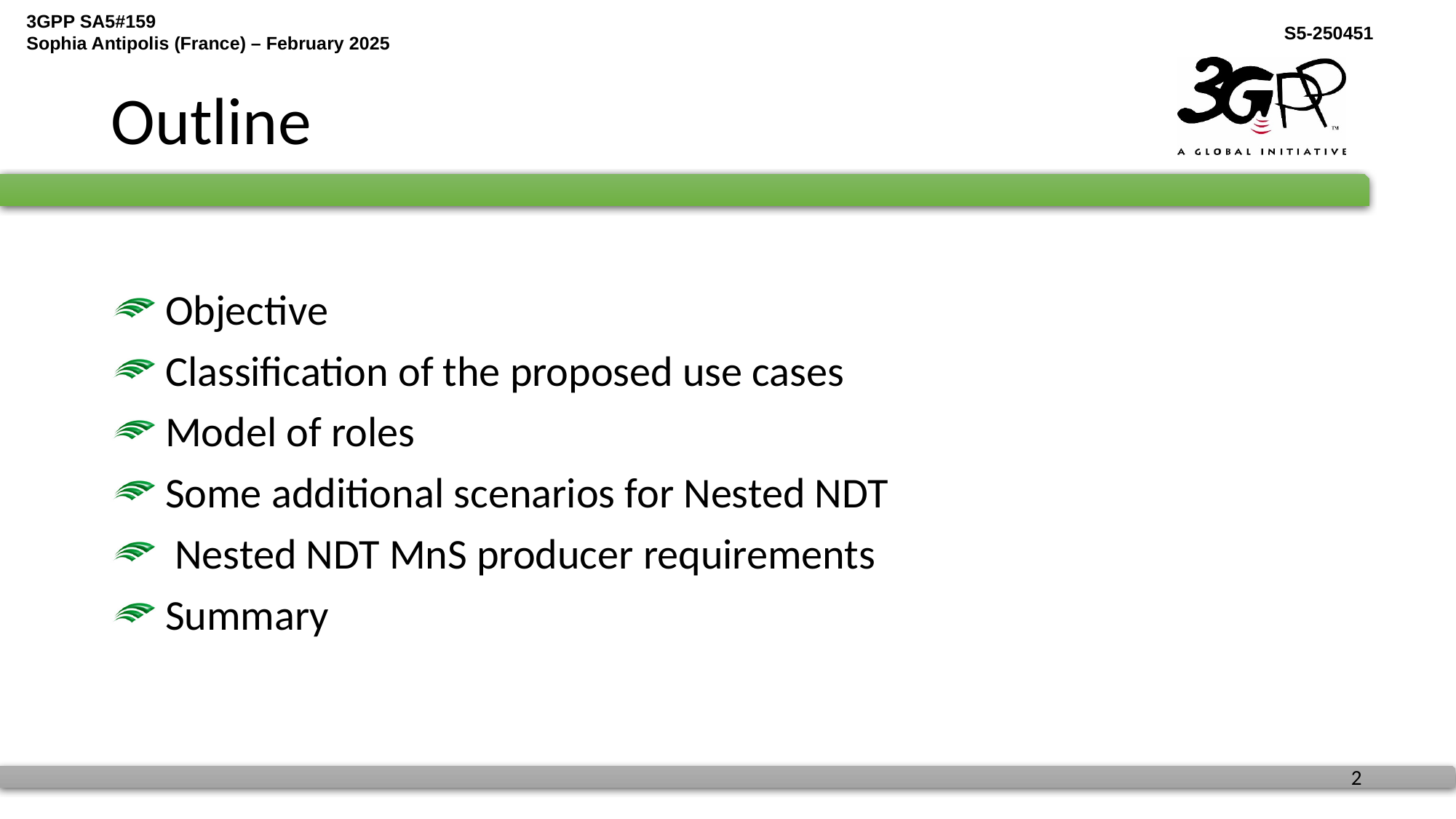

# Outline

 Objective
 Classification of the proposed use cases
 Model of roles
 Some additional scenarios for Nested NDT
  Nested NDT MnS producer requirements
 Summary